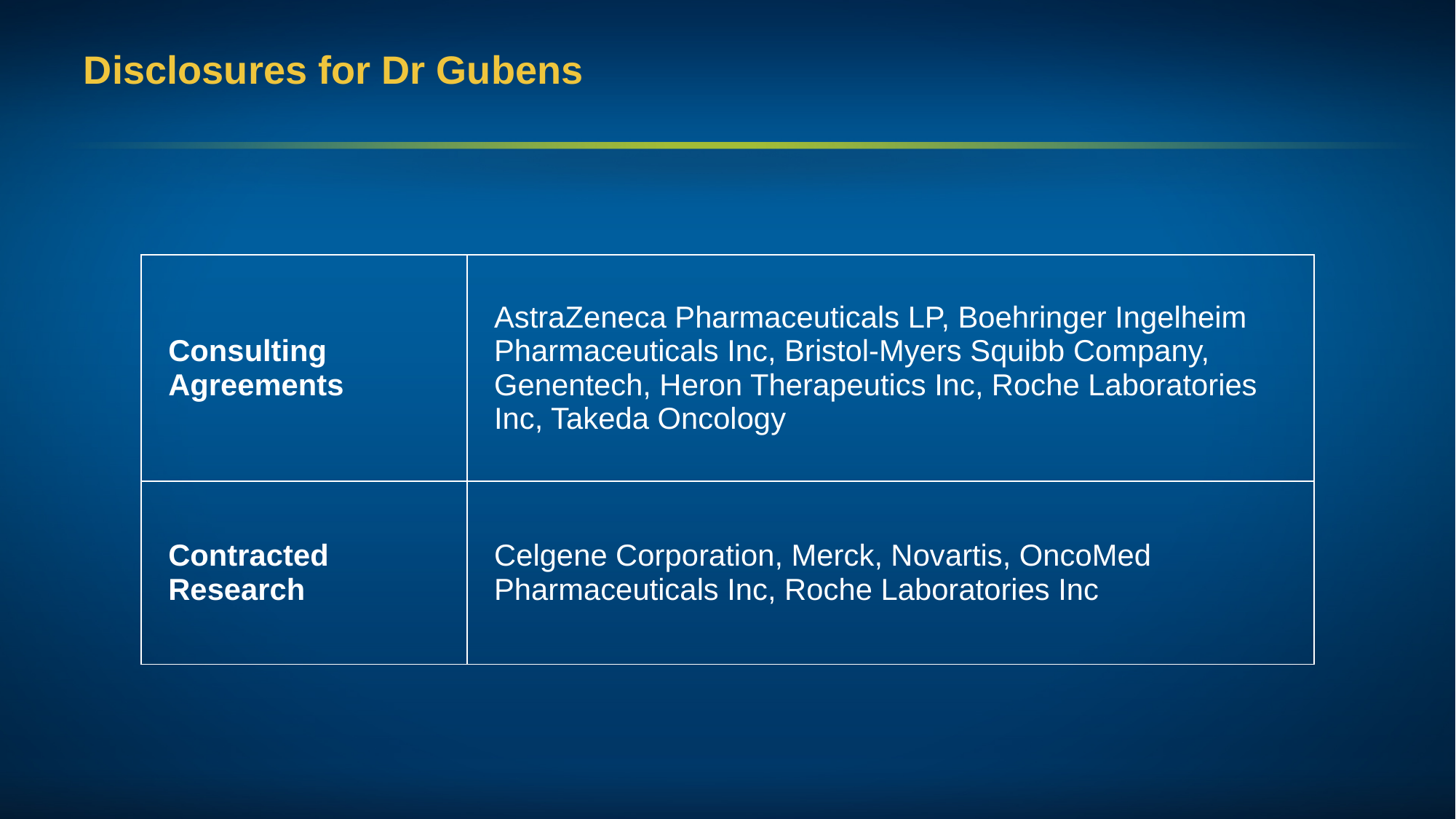

# Disclosures for Dr Gubens
| Consulting Agreements | AstraZeneca Pharmaceuticals LP, Boehringer Ingelheim Pharmaceuticals Inc, Bristol-Myers Squibb Company, Genentech, Heron Therapeutics Inc, Roche Laboratories Inc, Takeda Oncology |
| --- | --- |
| Contracted Research | Celgene Corporation, Merck, Novartis, OncoMed Pharmaceuticals Inc, Roche Laboratories Inc |